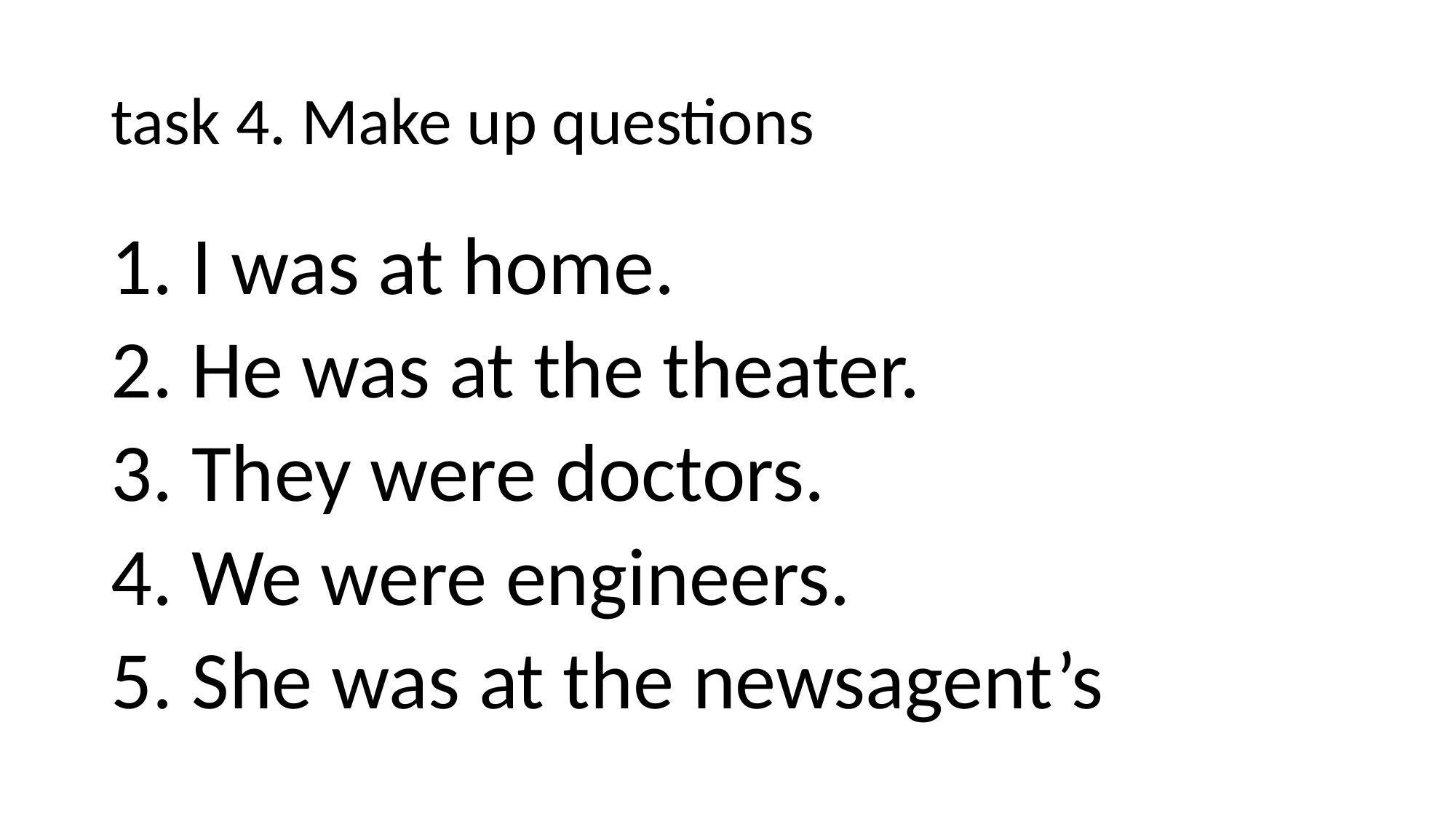

# task 4. Make up questions
1. I was at home.
2. He was at the theater.
3. They were doctors.
4. We were engineers.
5. She was at the newsagent’s